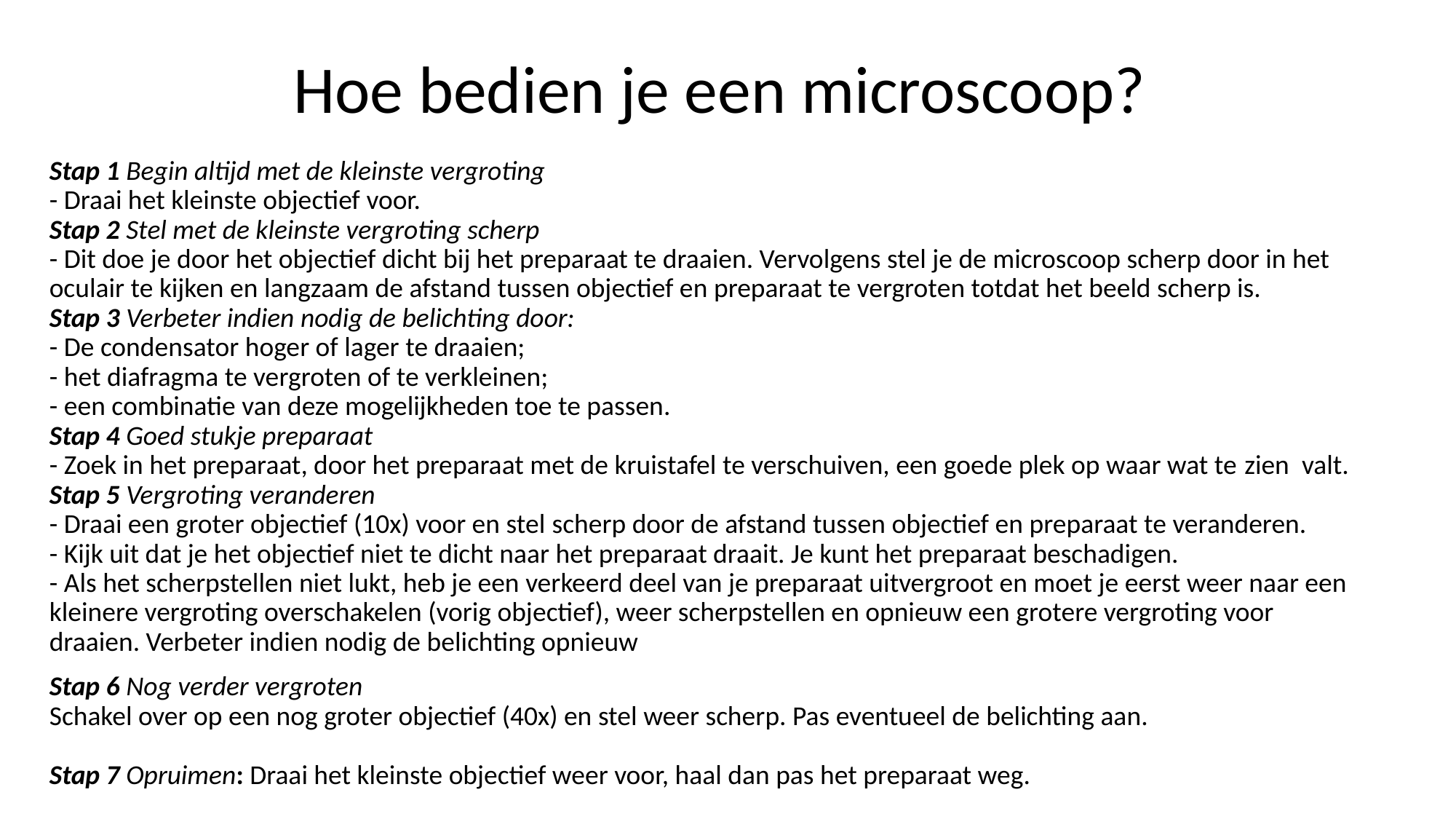

# Hoe bedien je een microscoop?
Stap 1 Begin altijd met de kleinste vergroting
- Draai het kleinste objectief voor.
Stap 2 Stel met de kleinste vergroting scherp
- Dit doe je door het objectief dicht bij het preparaat te draaien. Vervolgens stel je de microscoop scherp door in het oculair te kijken en langzaam de afstand tussen objectief en preparaat te vergroten totdat het beeld scherp is.
Stap 3 Verbeter indien nodig de belichting door:
- De condensator hoger of lager te draaien;
- het diafragma te vergroten of te verkleinen;
- een combinatie van deze mogelijkheden toe te passen.
Stap 4 Goed stukje preparaat
- Zoek in het preparaat, door het preparaat met de kruistafel te verschuiven, een goede plek op waar wat te zien  valt.
Stap 5 Vergroting veranderen
- Draai een groter objectief (10x) voor en stel scherp door de afstand tussen objectief en preparaat te veranderen.
- Kijk uit dat je het objectief niet te dicht naar het preparaat draait. Je kunt het preparaat beschadigen.
- Als het scherpstellen niet lukt, heb je een verkeerd deel van je preparaat uitvergroot en moet je eerst weer naar een kleinere vergroting overschakelen (vorig objectief), weer scherpstellen en opnieuw een grotere vergroting voor draaien. Verbeter indien nodig de belichting opnieuw
Stap 6 Nog verder vergroten
Schakel over op een nog groter objectief (40x) en stel weer scherp. Pas eventueel de belichting aan.
Stap 7 Opruimen: Draai het kleinste objectief weer voor, haal dan pas het preparaat weg.